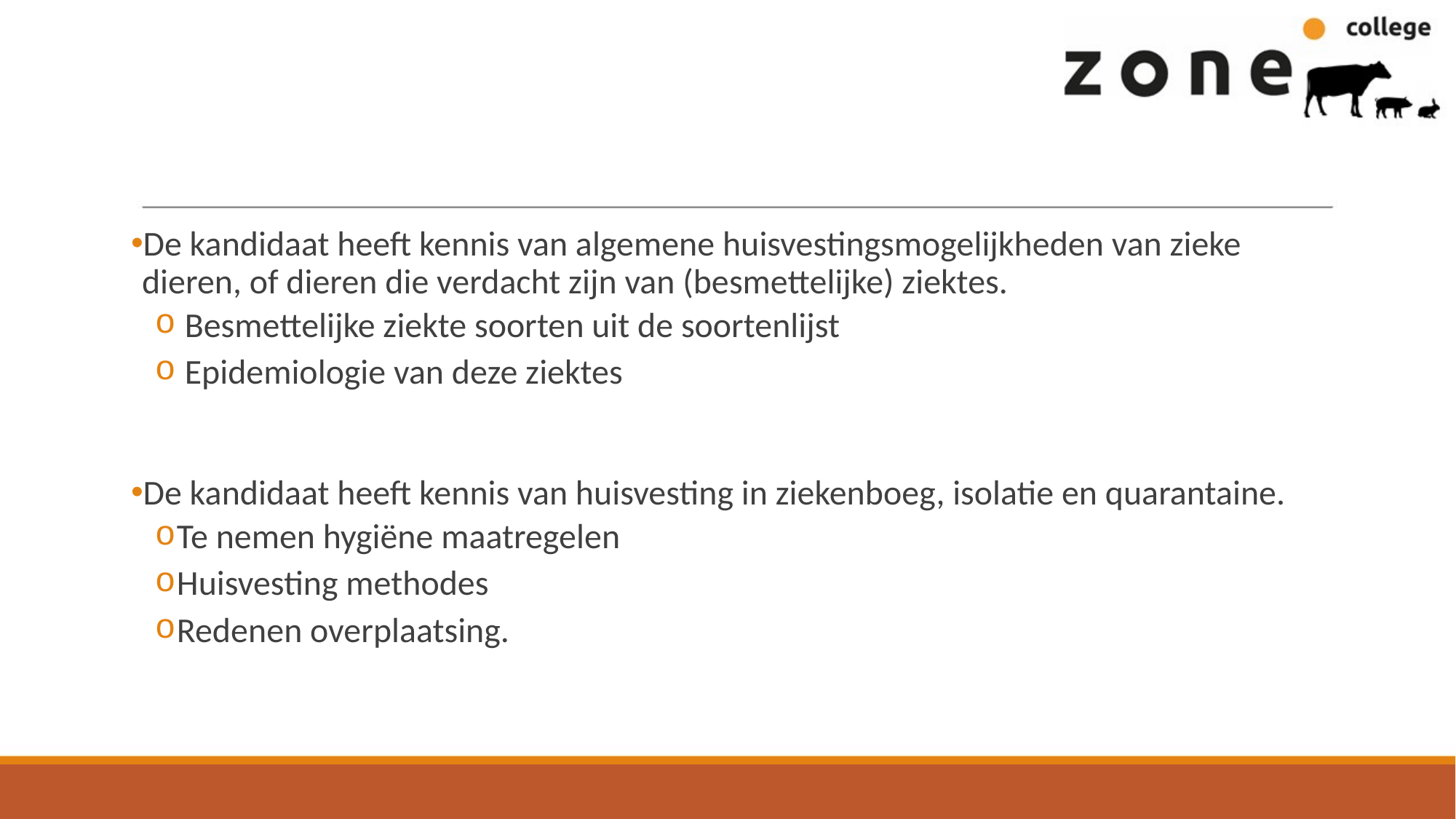

De kandidaat heeft kennis van algemene huisvestingsmogelijkheden van zieke dieren, of dieren die verdacht zijn van (besmettelijke) ziektes.
 Besmettelijke ziekte soorten uit de soortenlijst
 Epidemiologie van deze ziektes

De kandidaat heeft kennis van huisvesting in ziekenboeg, isolatie en quarantaine.
Te nemen hygiëne maatregelen
Huisvesting methodes
Redenen overplaatsing.